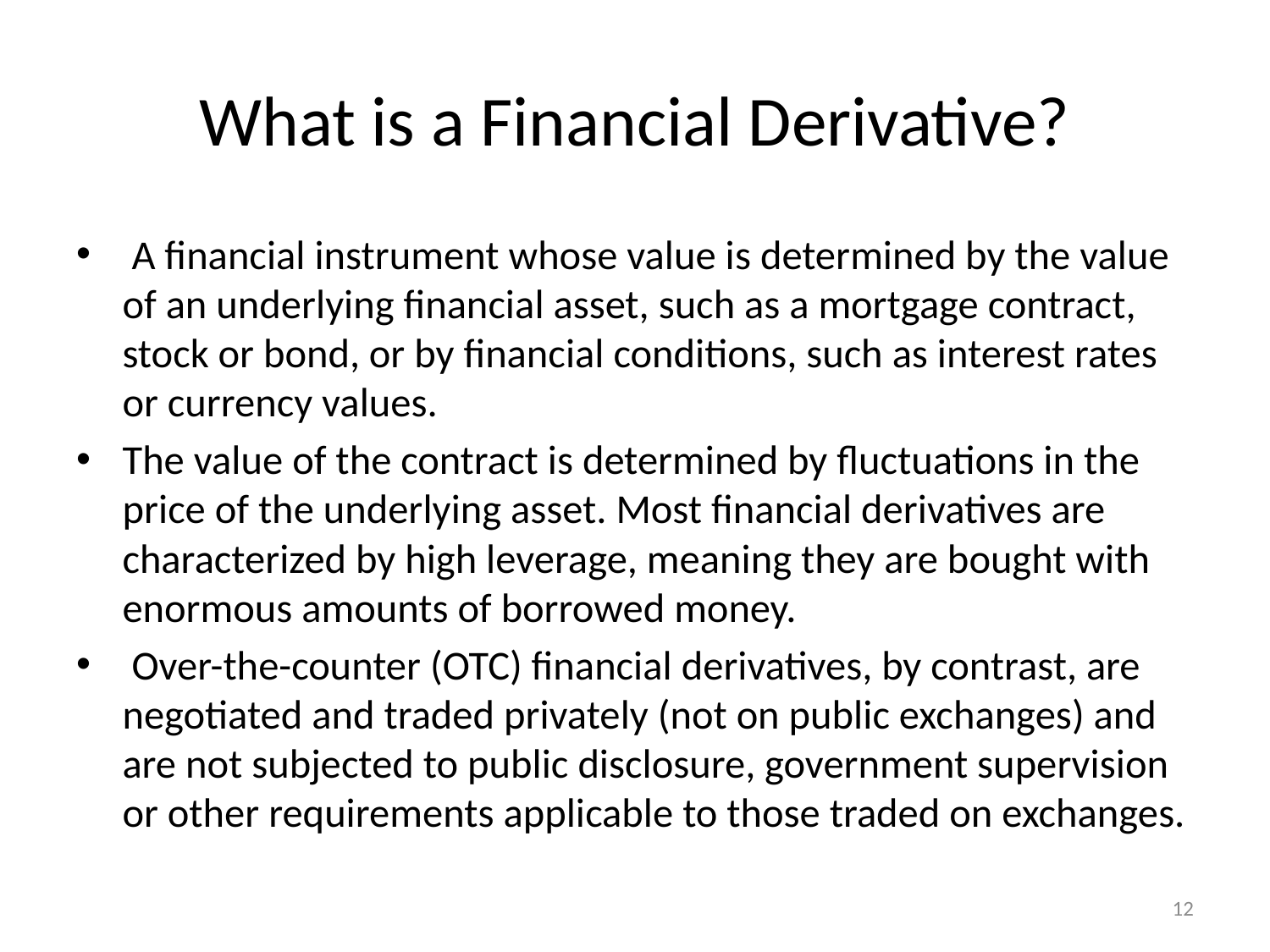

# What is a Financial Derivative?
 A financial instrument whose value is determined by the value of an underlying financial asset, such as a mortgage contract, stock or bond, or by financial conditions, such as interest rates or currency values.
The value of the contract is determined by fluctuations in the price of the underlying asset. Most financial derivatives are characterized by high leverage, meaning they are bought with enormous amounts of borrowed money.
 Over-the-counter (OTC) financial derivatives, by contrast, are negotiated and traded privately (not on public exchanges) and are not subjected to public disclosure, government supervision or other requirements applicable to those traded on exchanges.

12